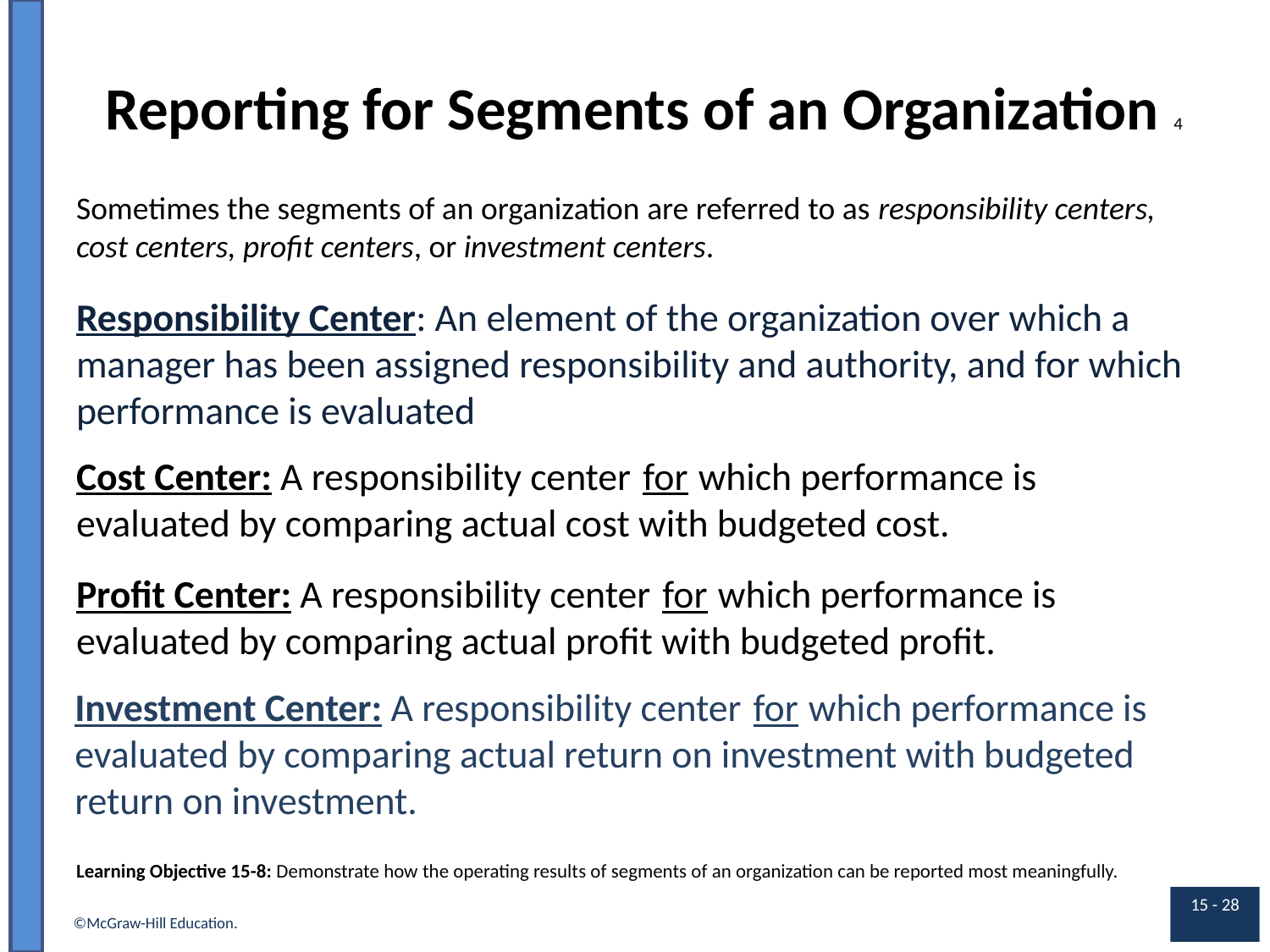

# Reporting for Segments of an Organization 4
Sometimes the segments of an organization are referred to as responsibility centers, cost centers, profit centers, or investment centers.
Responsibility Center: An element of the organization over which a manager has been assigned responsibility and authority, and for which performance is evaluated
Cost Center: A responsibility center being underline for end underline which performance is evaluated by comparing actual cost with budgeted cost.
Profit Center: A responsibility center being underline for end underline which performance is evaluated by comparing actual profit with budgeted profit.
Investment Center: A responsibility center being underline for end underline which performance is evaluated by comparing actual return on investment with budgeted return on investment.
Learning Objective 15-8: Demonstrate how the operating results of segments of an organization can be reported most meaningfully.